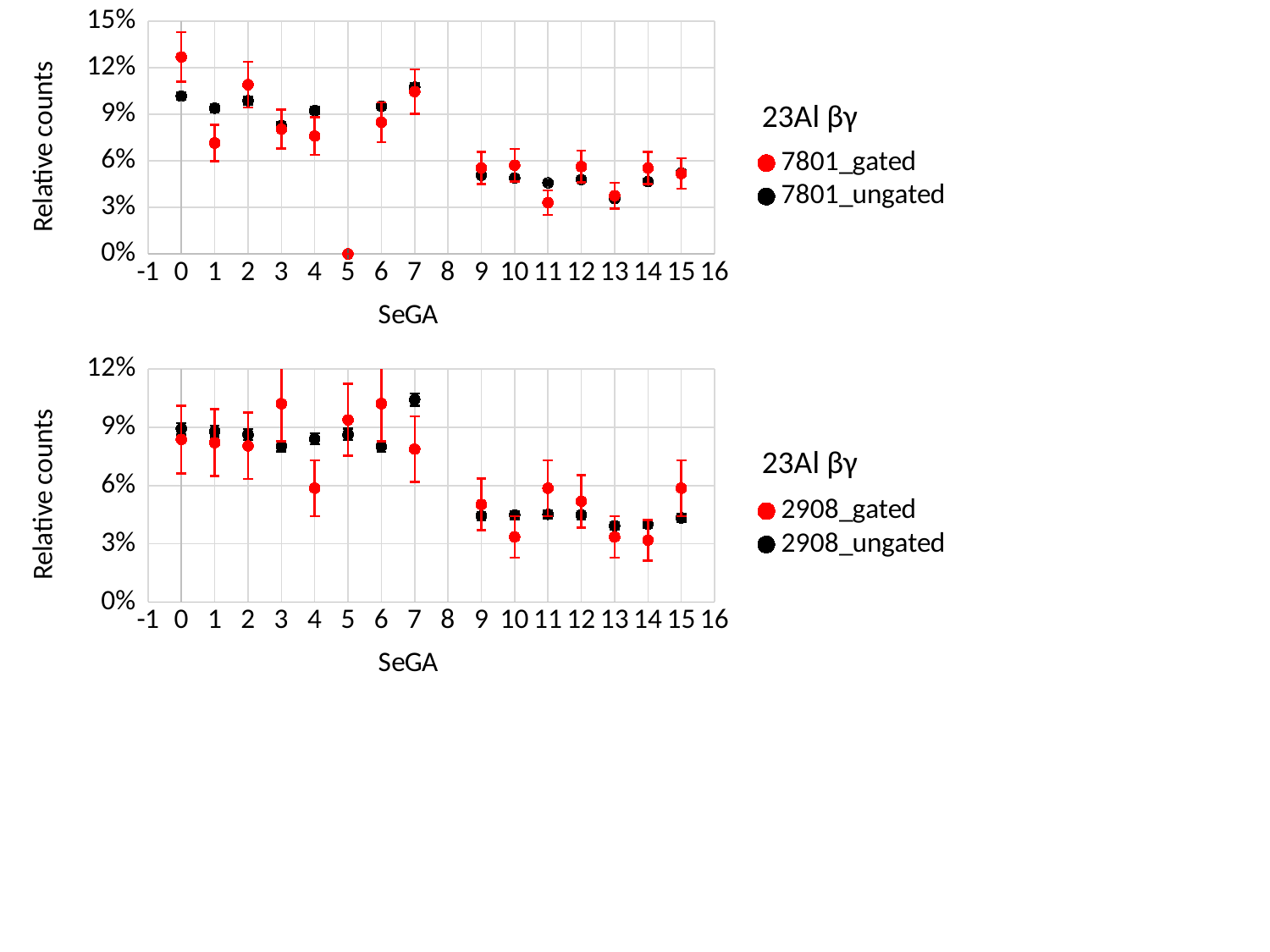

### Chart

| Category | 7801_gated | 7801_ungated |
|---|---|---|
23Al βγ

### Chart

| Category | 2908_gated | 2908_ungated |
|---|---|---|
23Al βγ